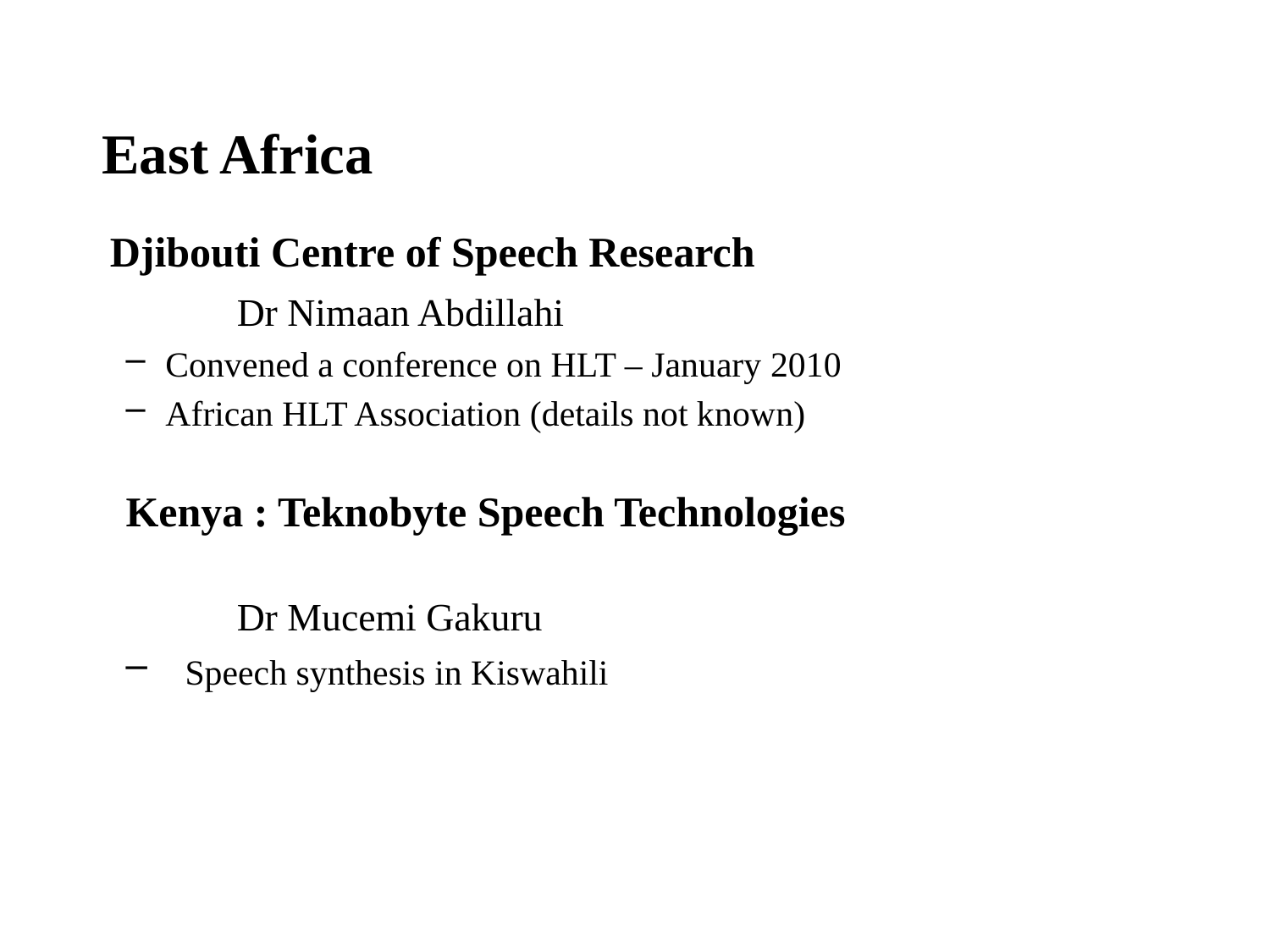

# East Africa
	Djibouti Centre of Speech Research
		Dr Nimaan Abdillahi
Convened a conference on HLT – January 2010
African HLT Association (details not known)
Kenya : Teknobyte Speech Technologies

		Dr Mucemi Gakuru
  Speech synthesis in Kiswahili